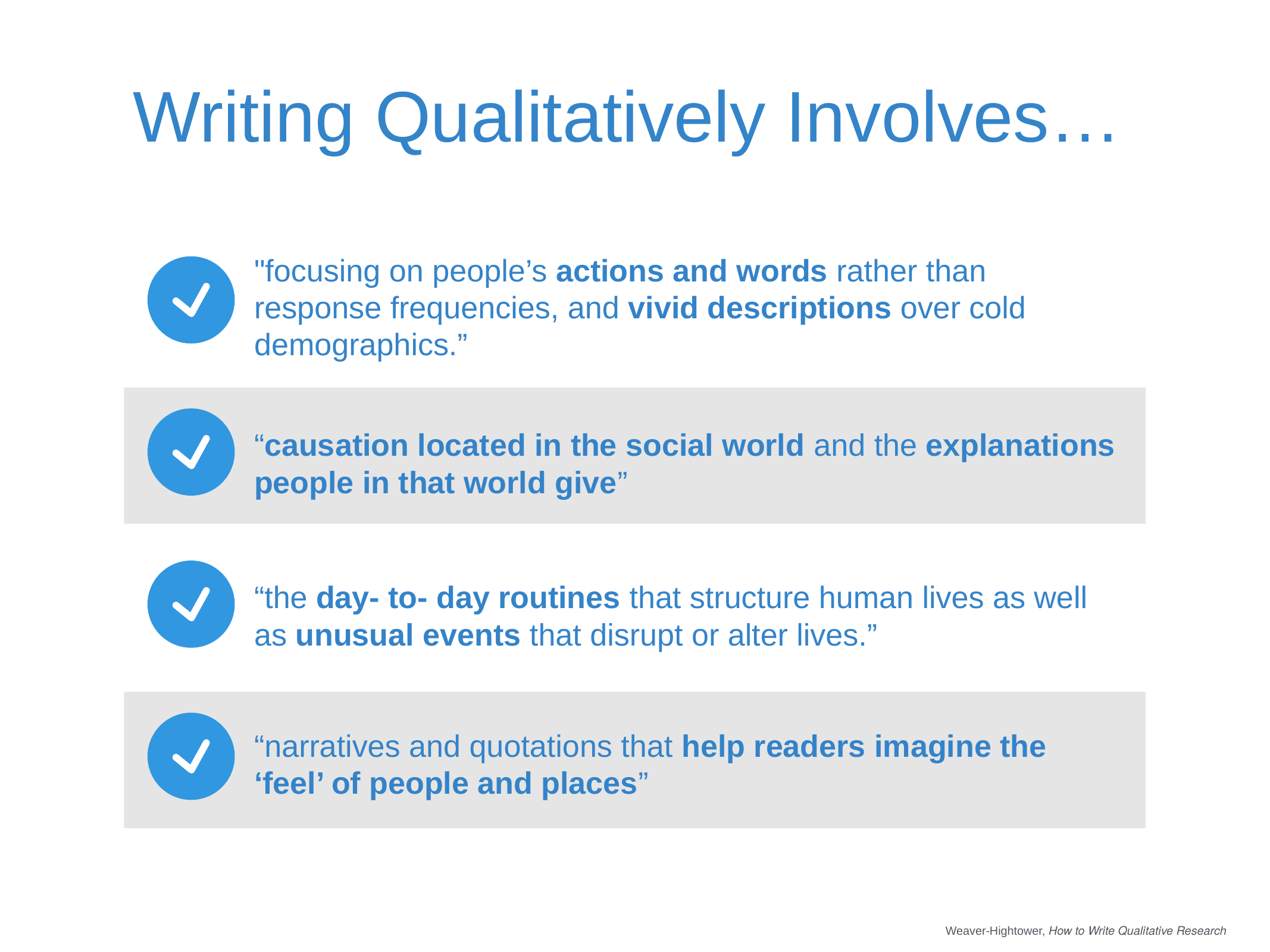

Writing Qualitatively Involves…
"focusing on people’s actions and words rather than response frequencies, and vivid descriptions over cold demographics.”
“causation located in the social world and the explanations people in that world give”
“the day- to- day routines that structure human lives as well as unusual events that disrupt or alter lives.”
“narratives and quotations that help readers imagine the ‘feel’ of people and places”